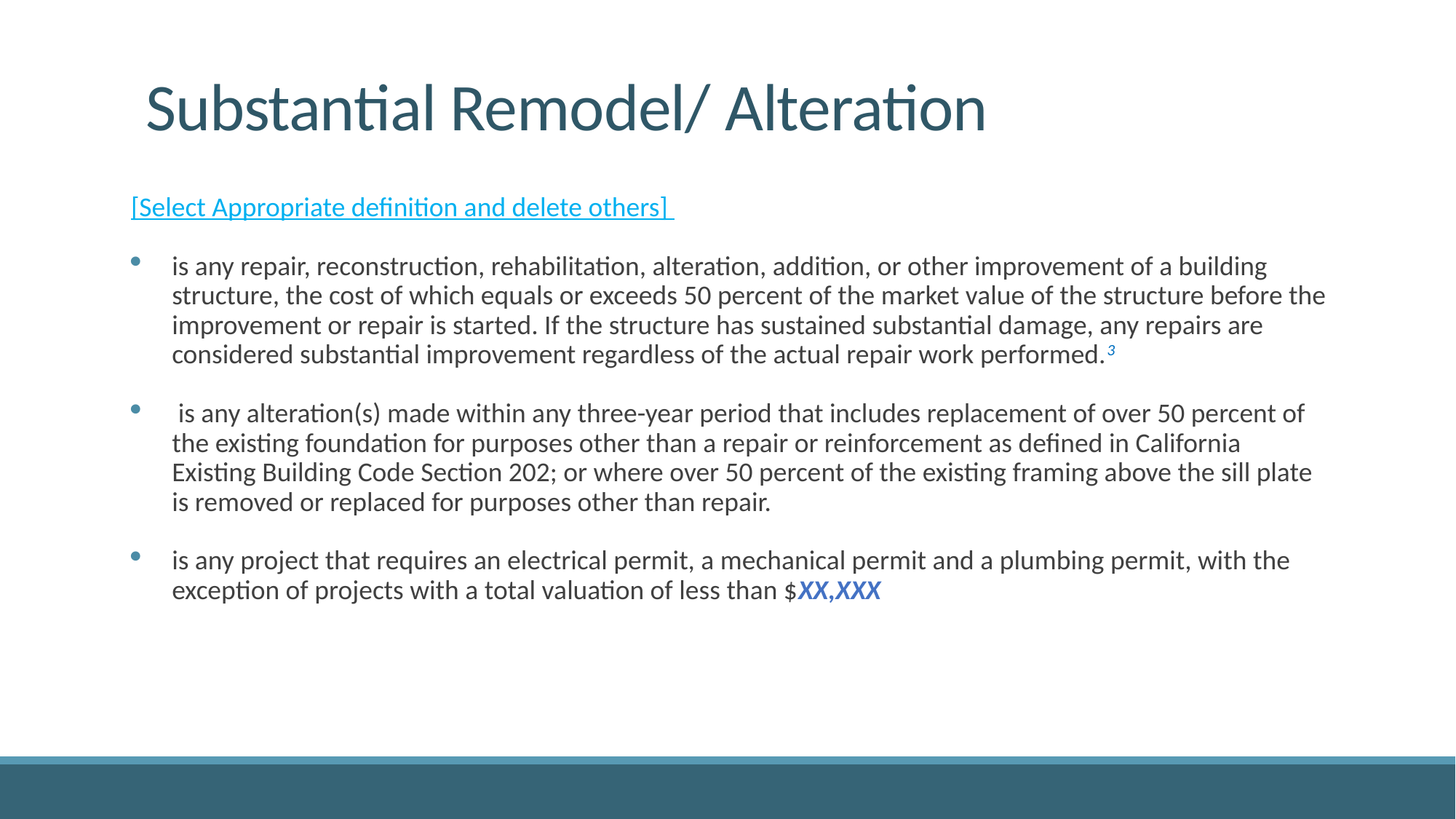

# Substantial Remodel/ Alteration
[Select Appropriate definition and delete others]

is any repair, reconstruction, rehabilitation, alteration, addition, or other improvement of a building structure, the cost of which equals or exceeds 50 percent of the market value of the structure before the improvement or repair is started. If the structure has sustained substantial damage, any repairs are considered substantial improvement regardless of the actual repair work performed.3

 is any alteration(s) made within any three-year period that includes replacement of over 50 percent of the existing foundation for purposes other than a repair or reinforcement as defined in California Existing Building Code Section 202; or where over 50 percent of the existing framing above the sill plate is removed or replaced for purposes other than repair.

is any project that requires an electrical permit, a mechanical permit and a plumbing permit, with the exception of projects with a total valuation of less than $XX,XXX